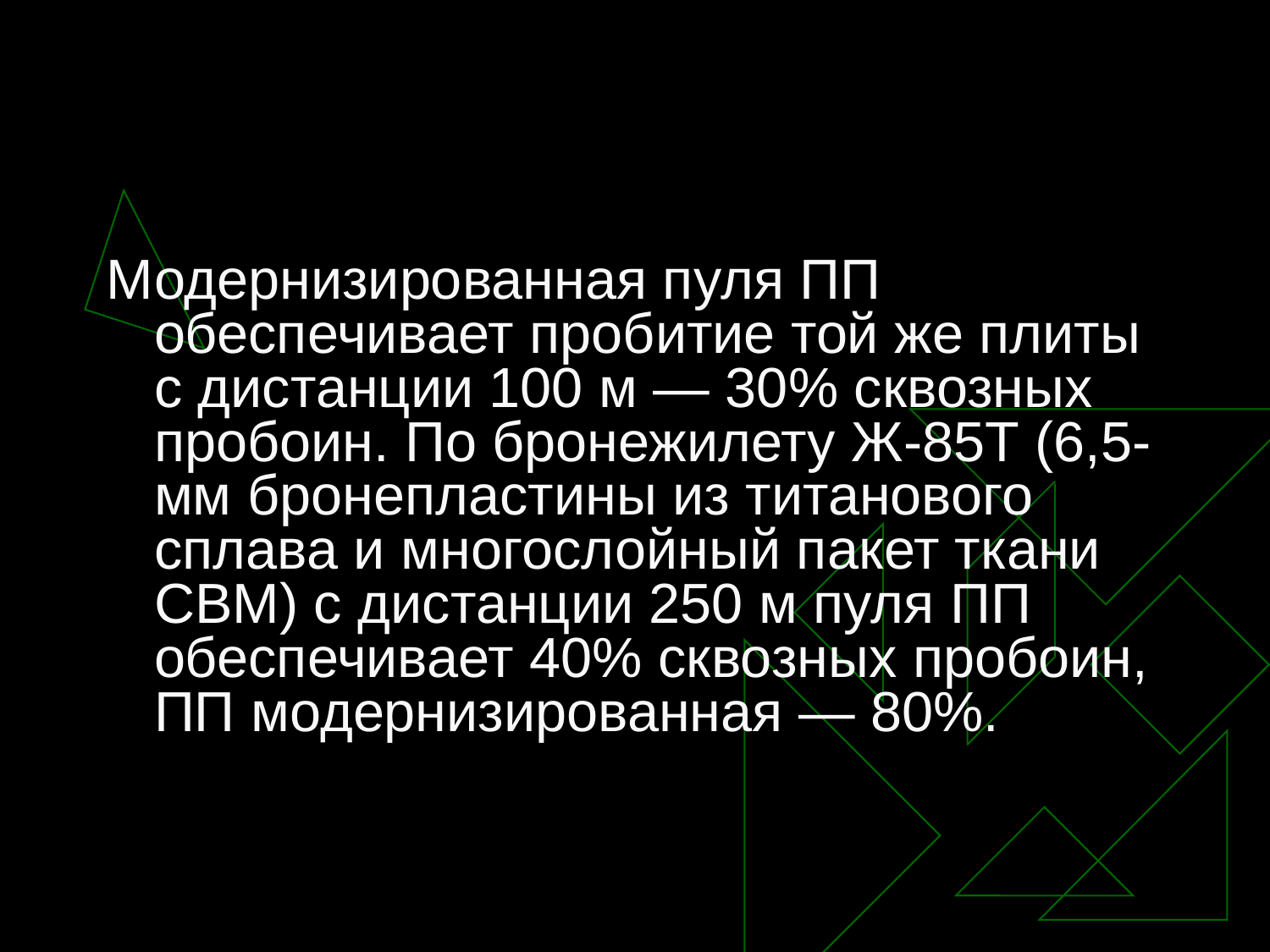

Модернизированная пуля ПП обеспечивает пробитие той же плиты с дистанции 100 м — 30% сквозных пробоин. По бронежилету Ж-85Т (6,5-мм бронепластины из титанового сплава и многослойный пакет ткани СВМ) с дистанции 250 м пуля ПП обеспечивает 40% сквозных пробоин, ПП модернизированная — 80%.